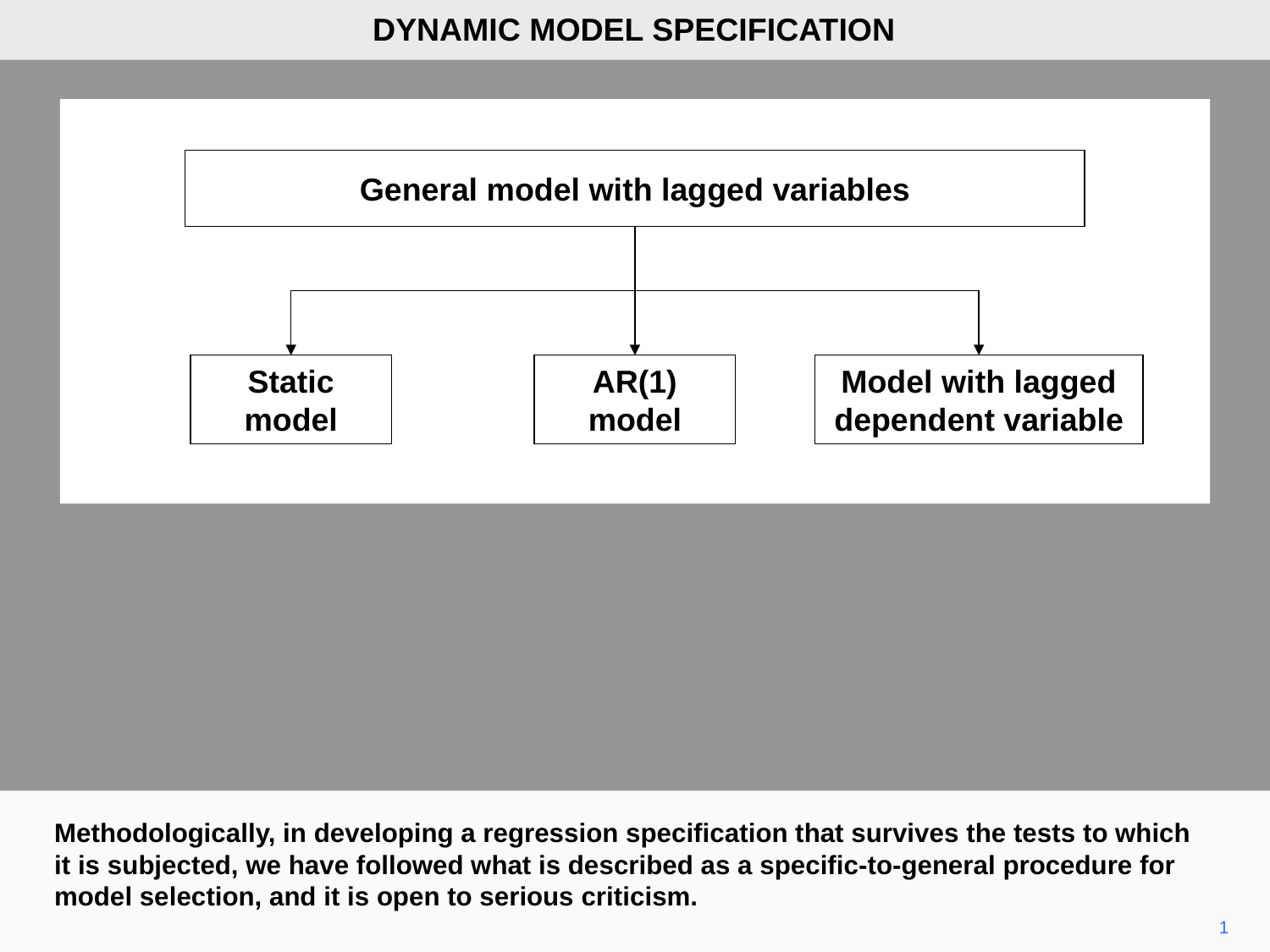

DYNAMIC MODEL SPECIFICATION

General model with lagged variables
Static model
AR(1) model
Model with lagged dependent variable

Methodologically, in developing a regression specification that survives the tests to which it is subjected, we have followed what is described as a specific-to-general procedure for model selection, and it is open to serious criticism.
1